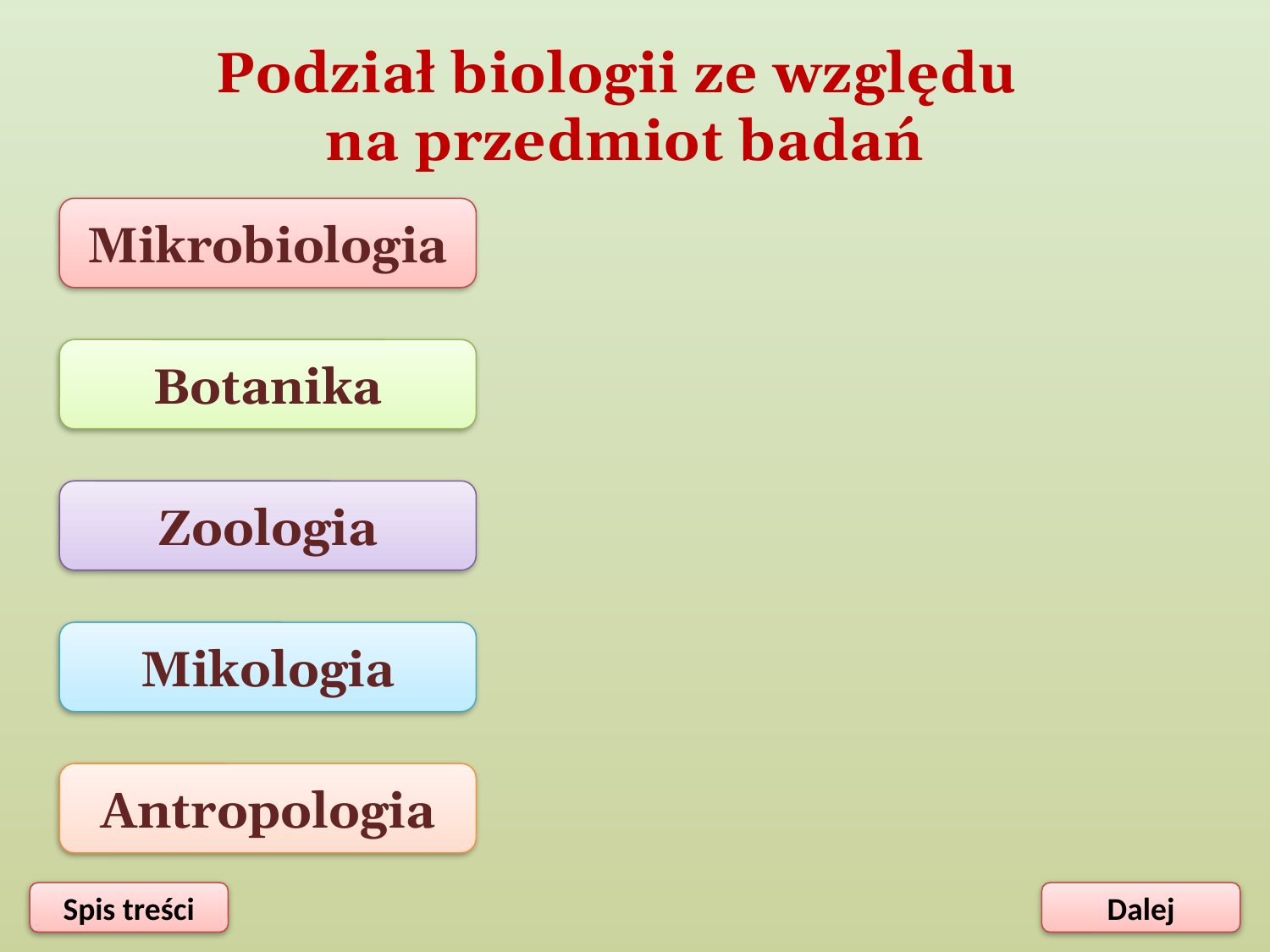

Podział biologii ze względu
na przedmiot badań
Mikrobiologia
Botanika
Zoologia
Mikologia
Antropologia
Autor: Elżbieta Jarębska
Spis treści
Dalej